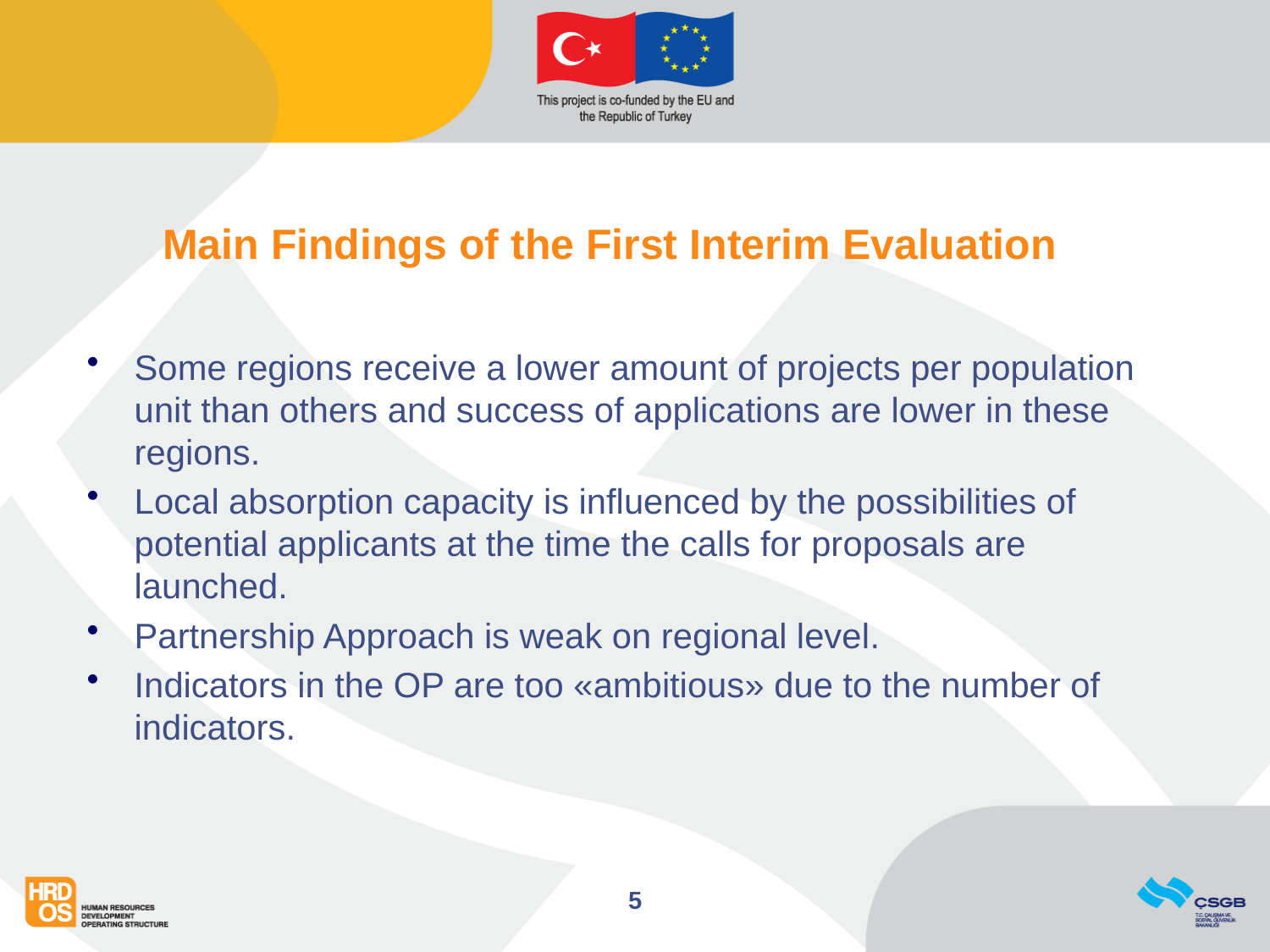

# Main Findings of the First Interim Evaluation
Some regions receive a lower amount of projects per population unit than others and success of applications are lower in these regions.
Local absorption capacity is influenced by the possibilities of potential applicants at the time the calls for proposals are launched.
Partnership Approach is weak on regional level.
Indicators in the OP are too «ambitious» due to the number of indicators.

5